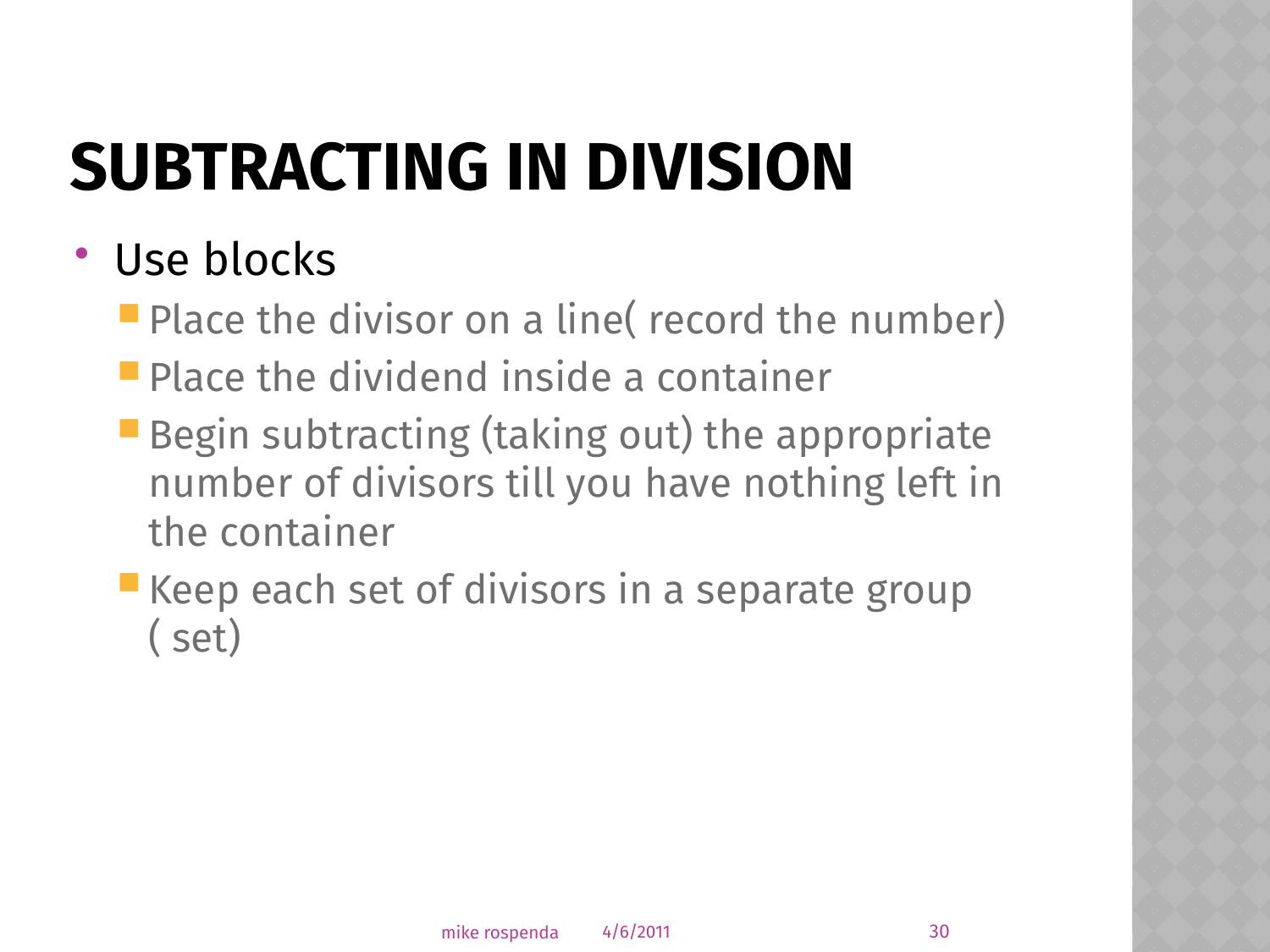

# Subtracting in division
Use blocks
Place the divisor on a line( record the number)
Place the dividend inside a container
Begin subtracting (taking out) the appropriate number of divisors till you have nothing left in the container
Keep each set of divisors in a separate group ( set)

30
mike rospenda
4/6/2011